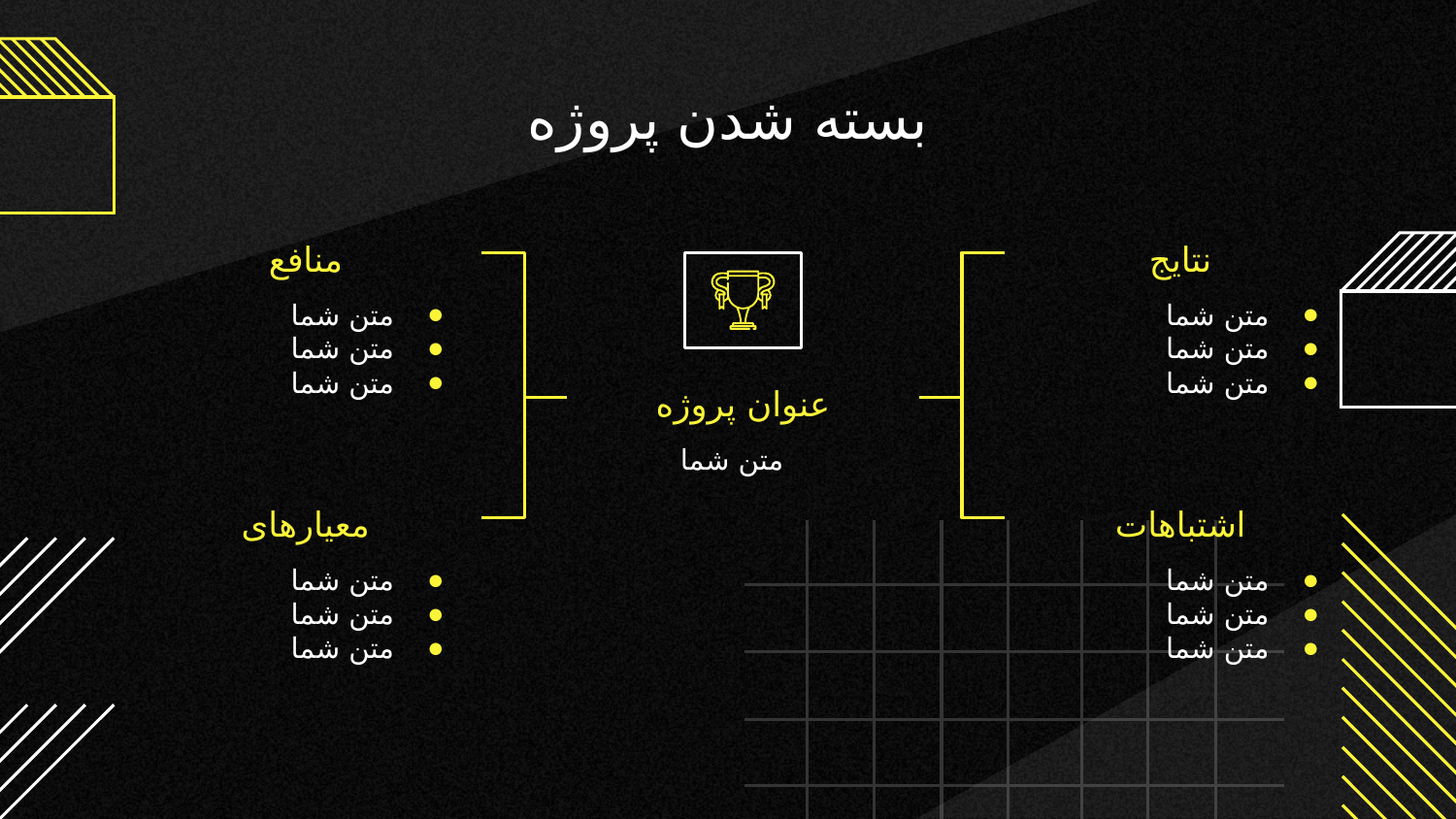

# بسته شدن پروژه
منافع
نتایج

متن شما
متن شما
متن شما
متن شما
متن شما
متن شما
عنوان پروژه
متن شما
معیارهای
اشتباهات
متن شما
متن شما
متن شما
متن شما
متن شما
متن شما